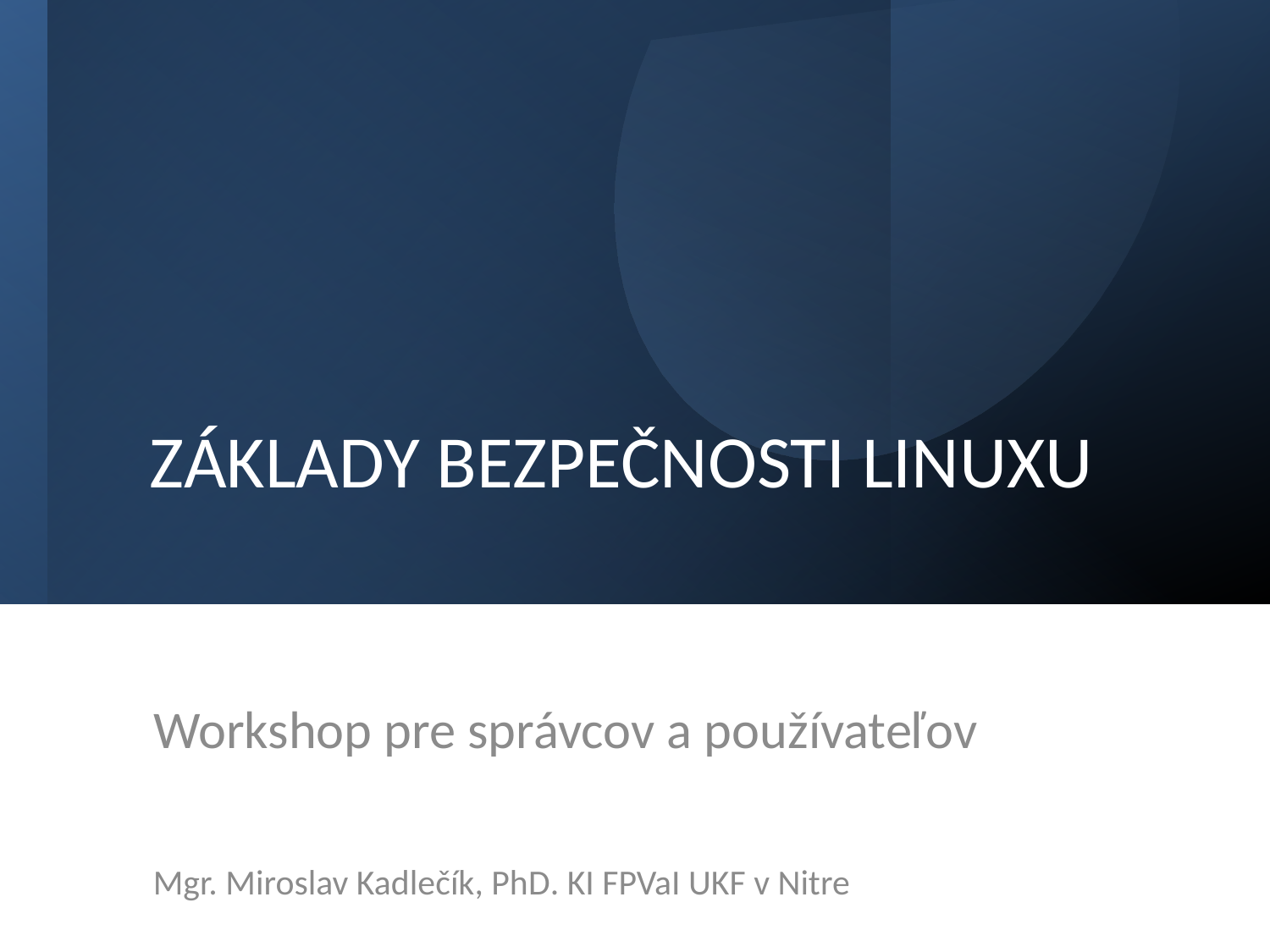

# ZÁKLADY BEZPEČNOSTI LINUXU
Workshop pre správcov a používateľov
Mgr. Miroslav Kadlečík, PhD. KI FPVaI UKF v Nitre